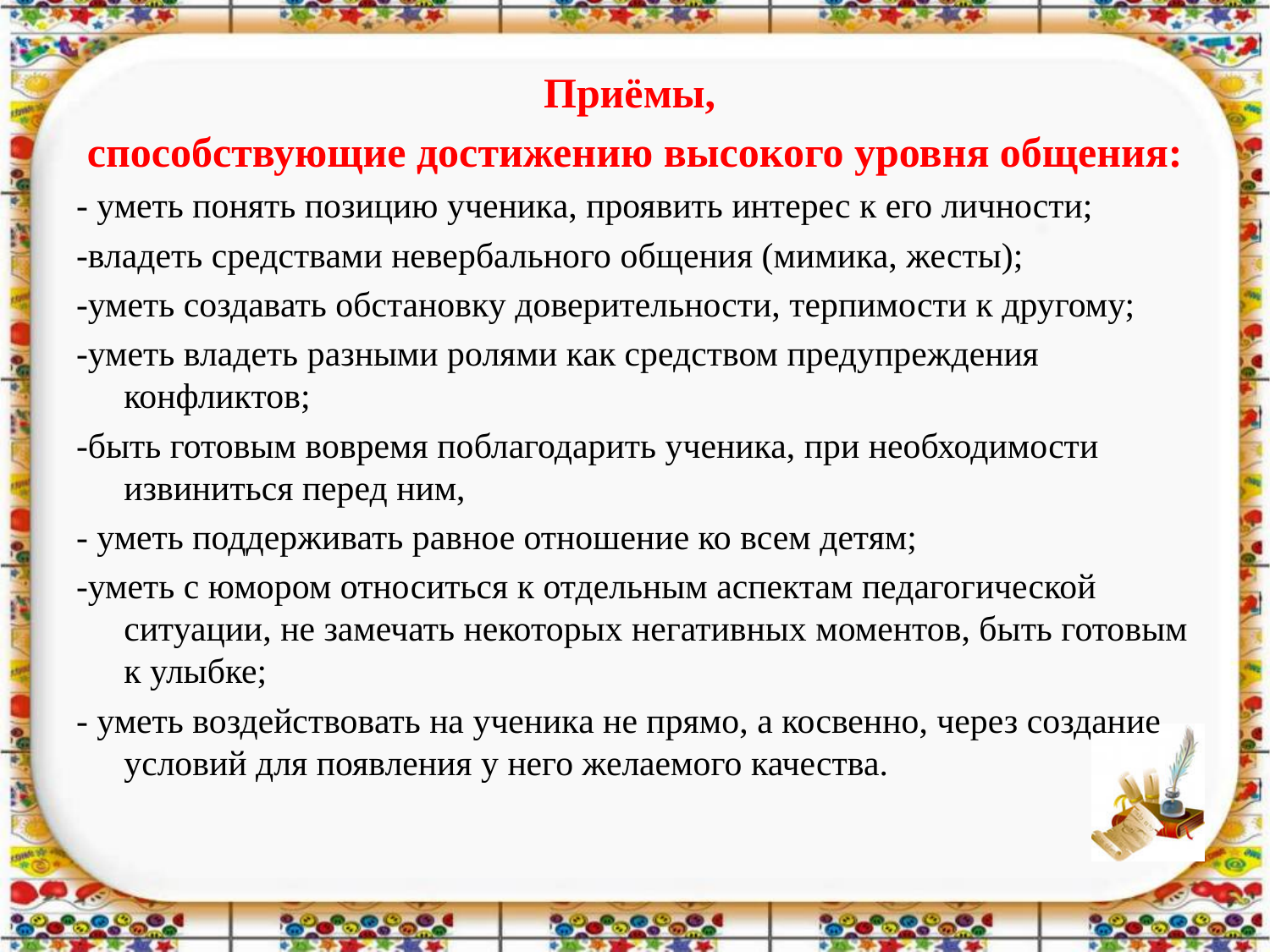

#
Приёмы,
способствующие достижению высокого уровня общения:
- уметь понять позицию ученика, проявить интерес к его личности;
-владеть средствами невербального общения (мимика, жесты);
-уметь создавать обстановку доверительности, терпимости к другому;
-уметь владеть разными ролями как средством предупреждения конфликтов;
-быть готовым вовремя поблагодарить ученика, при необходимости извиниться перед ним,
- уметь поддерживать равное отношение ко всем детям;
-уметь с юмором относиться к отдельным аспектам педагогической ситуации, не замечать некоторых негативных моментов, быть готовым к улыбке;
- уметь воздействовать на ученика не прямо, а косвенно, через создание условий для появления у него желаемого качества.